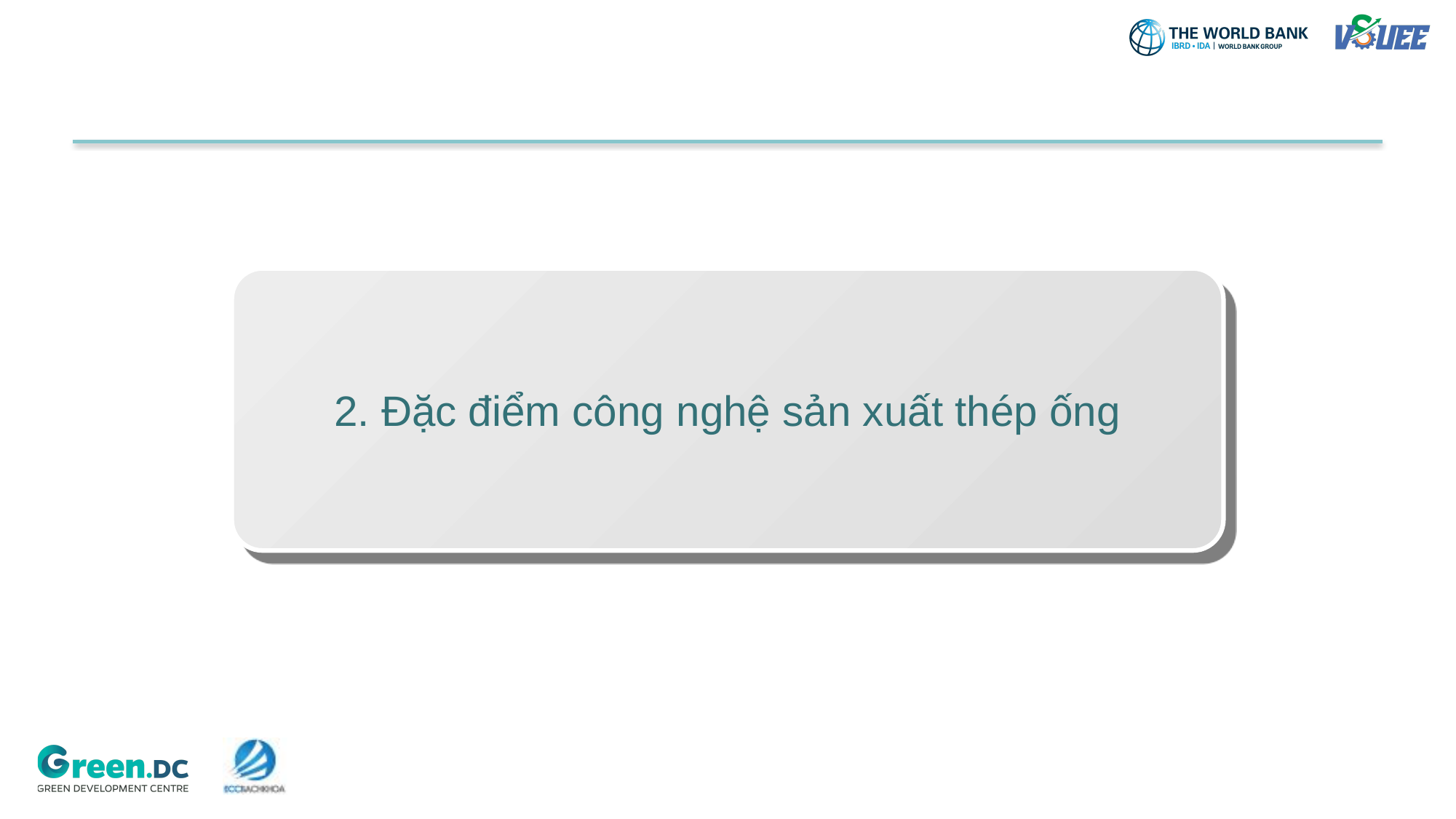

#
2. Đặc điểm công nghệ sản xuất thép ống